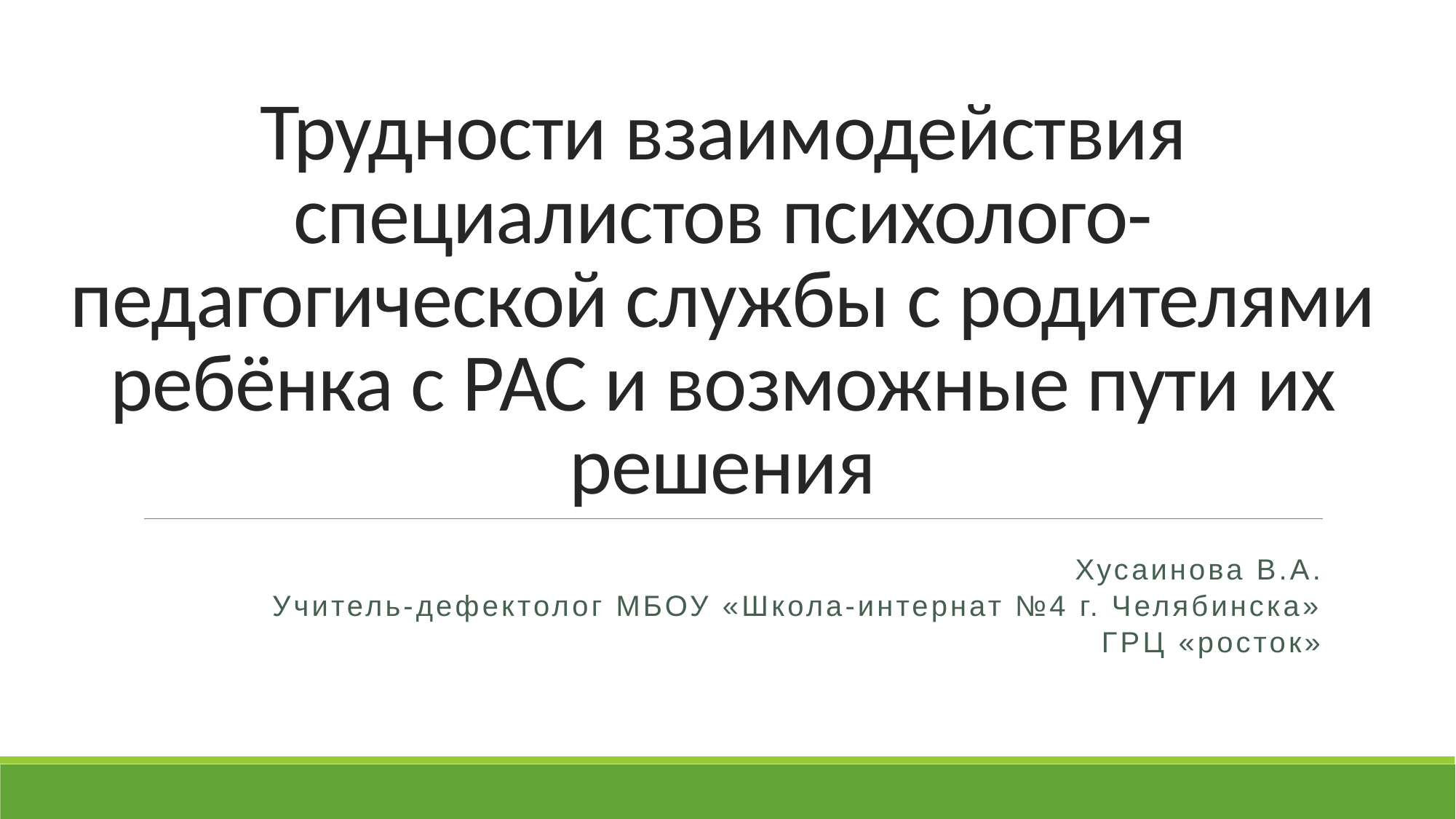

# Трудности взаимодействия специалистов психолого-педагогической службы с родителями ребёнка с РАС и возможные пути их решения

Хусаинова В.А.
Учитель-дефектолог МБОУ «Школа-интернат №4 г. Челябинска»
ГРЦ «росток»